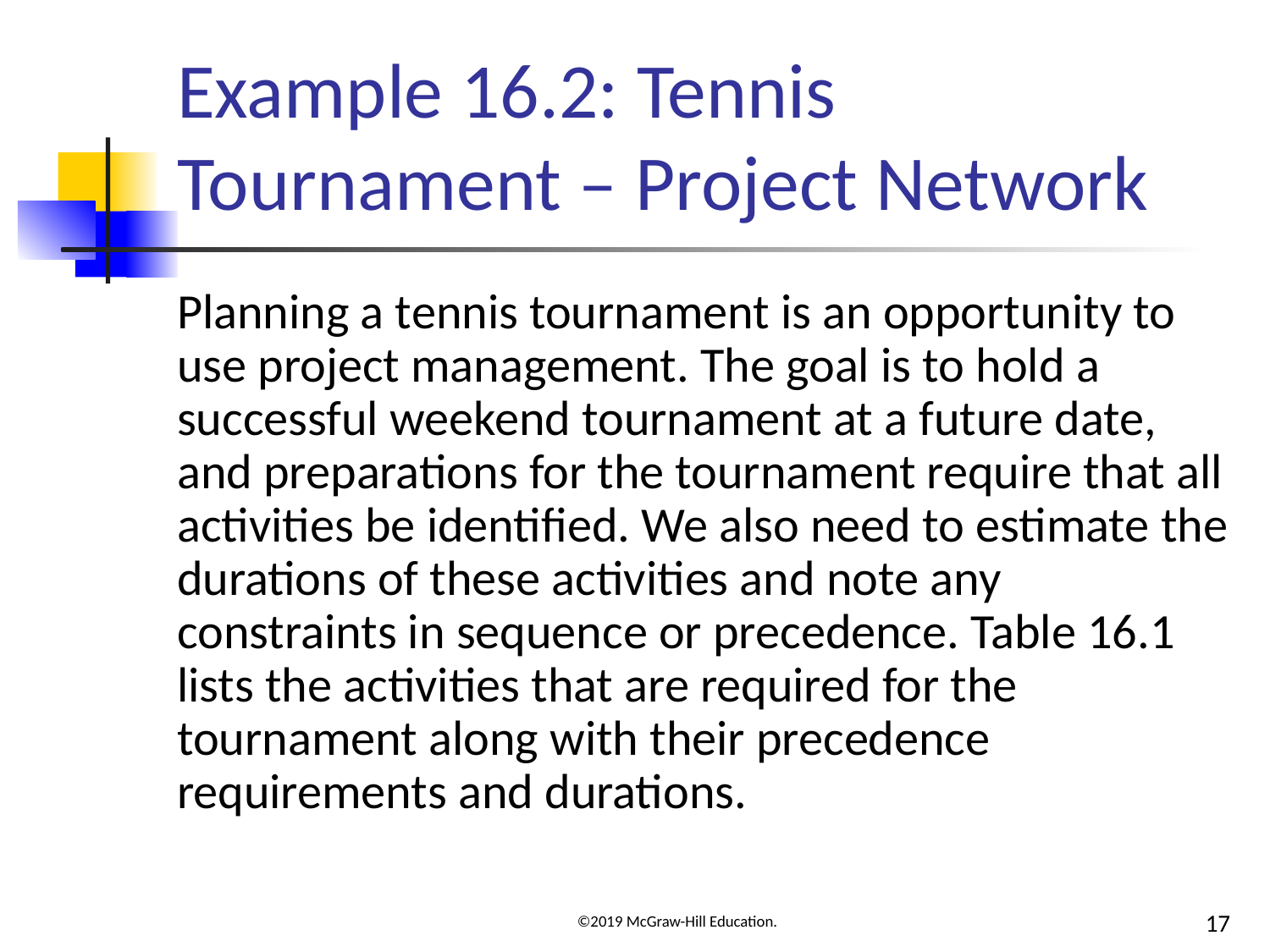

# Example 16.2: Tennis Tournament – Project Network
Planning a tennis tournament is an opportunity to use project management. The goal is to hold a successful weekend tournament at a future date, and preparations for the tournament require that all activities be identified. We also need to estimate the durations of these activities and note any constraints in sequence or precedence. Table 16.1 lists the activities that are required for the tournament along with their precedence requirements and durations.